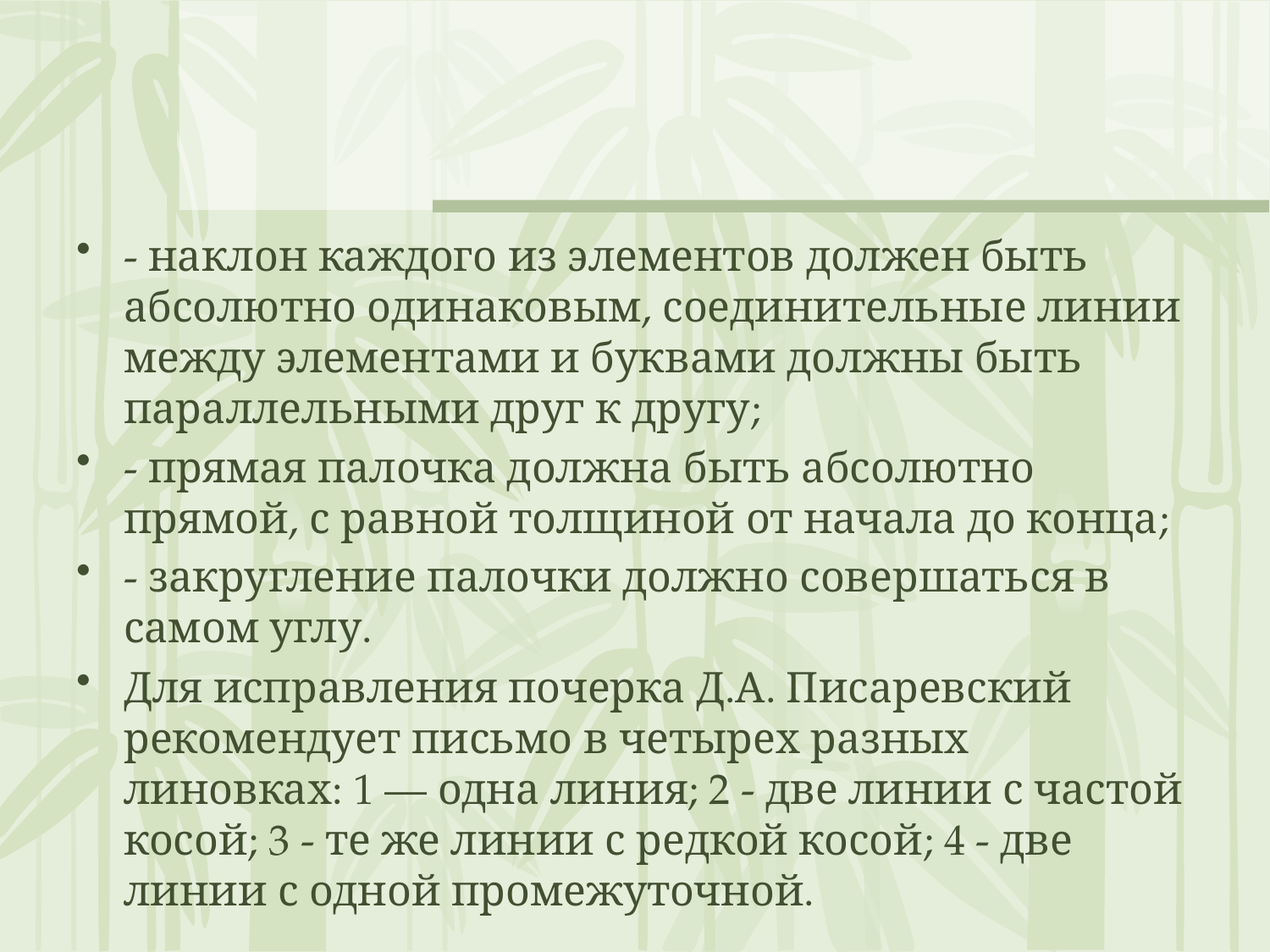

#
- наклон каждого из элементов должен быть абсолютно одинаковым, соединительные линии между элементами и буквами должны быть параллельными друг к другу;
- прямая палочка должна быть абсолютно прямой, с равной толщиной от начала до конца;
- закругление палочки должно совершаться в самом углу.
Для исправления почерка Д.А. Писаревский рекомендует письмо в четырех разных линовках: 1 — одна линия; 2 - две линии с частой косой; 3 - те же линии с редкой косой; 4 - две линии с одной промежуточной.